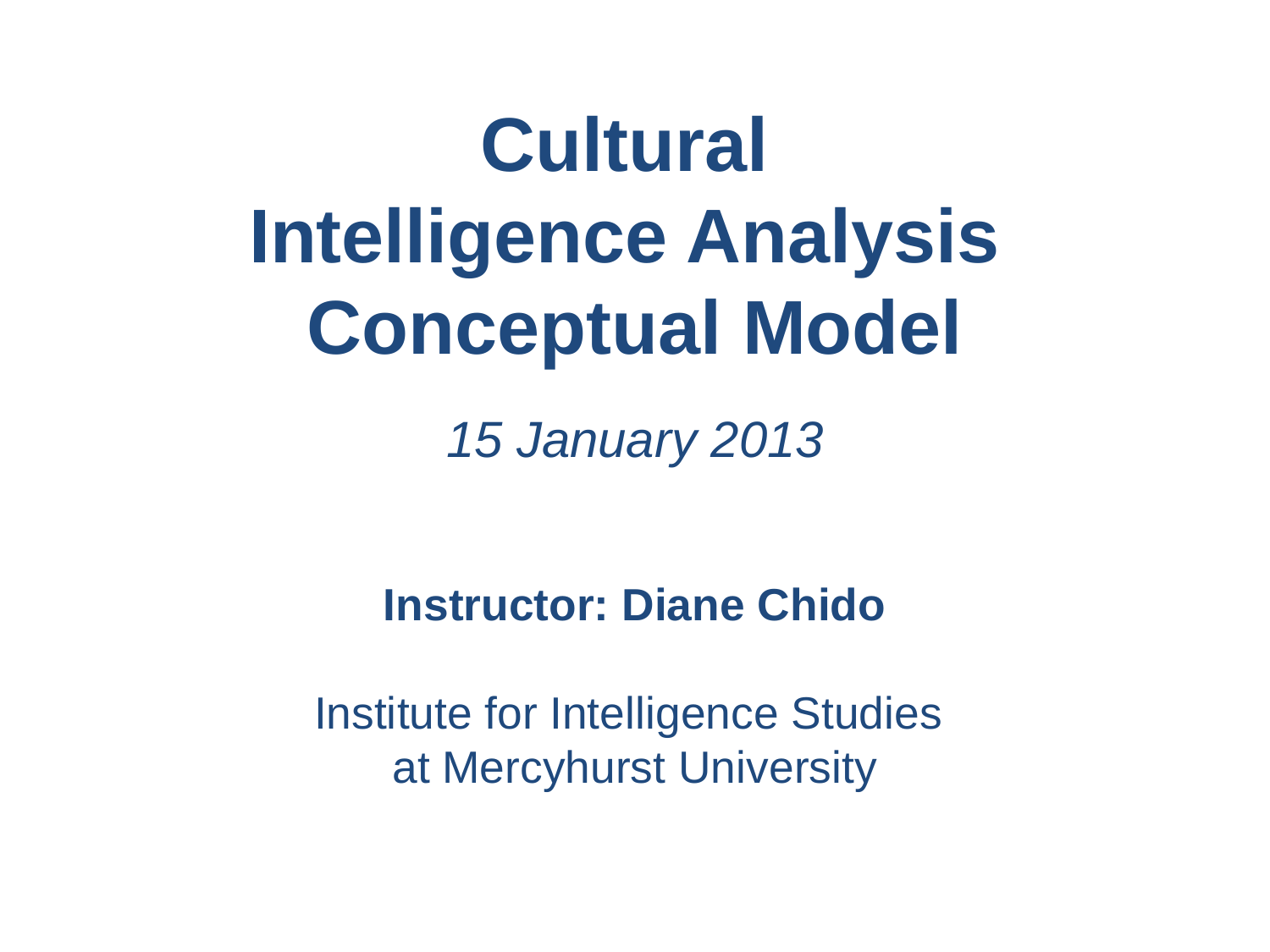

Cultural
Intelligence Analysis
Conceptual Model
15 January 2013
Instructor: Diane Chido
Institute for Intelligence Studies
at Mercyhurst University